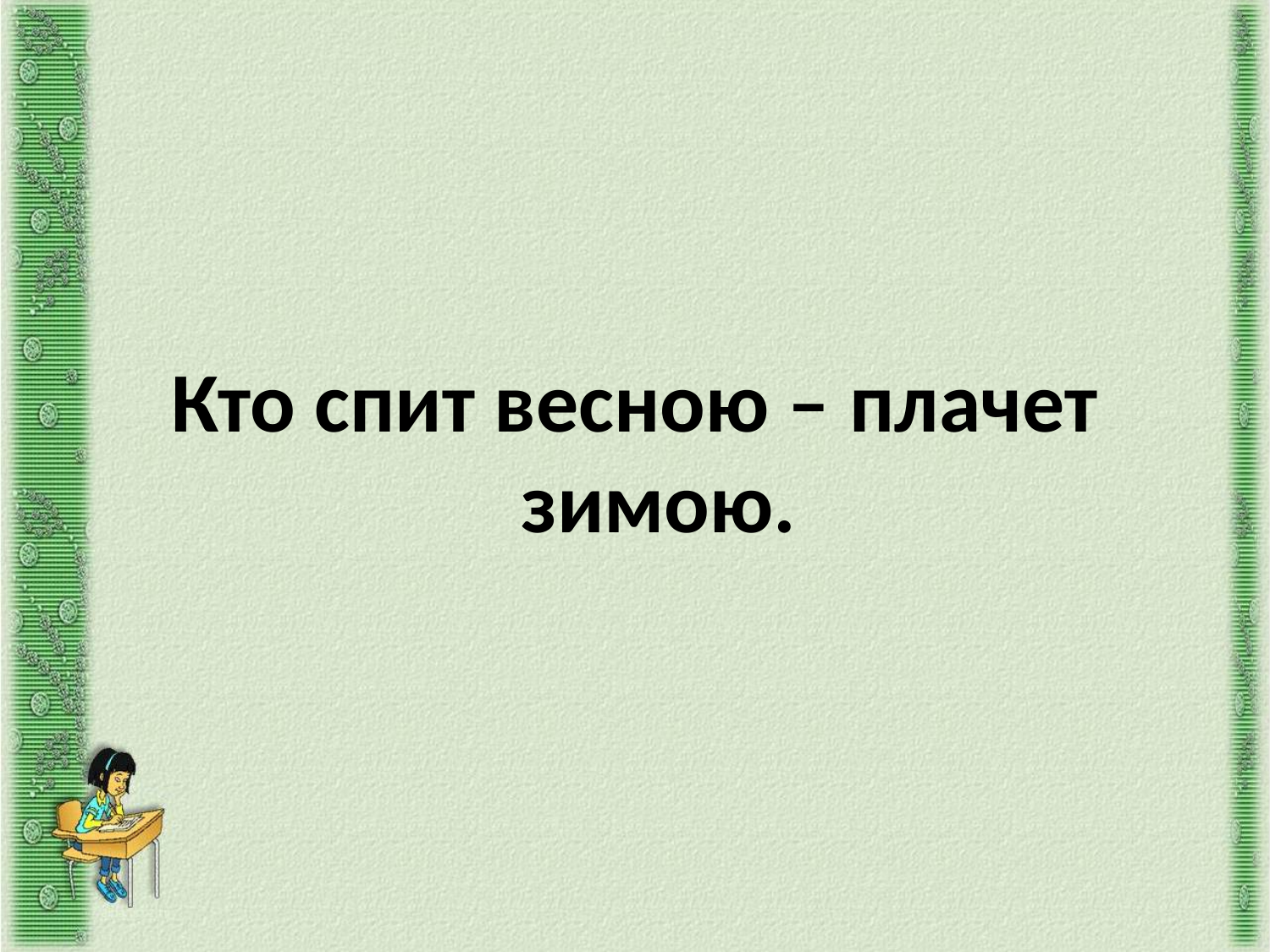

#

Кто спит весною – плачет зимою.